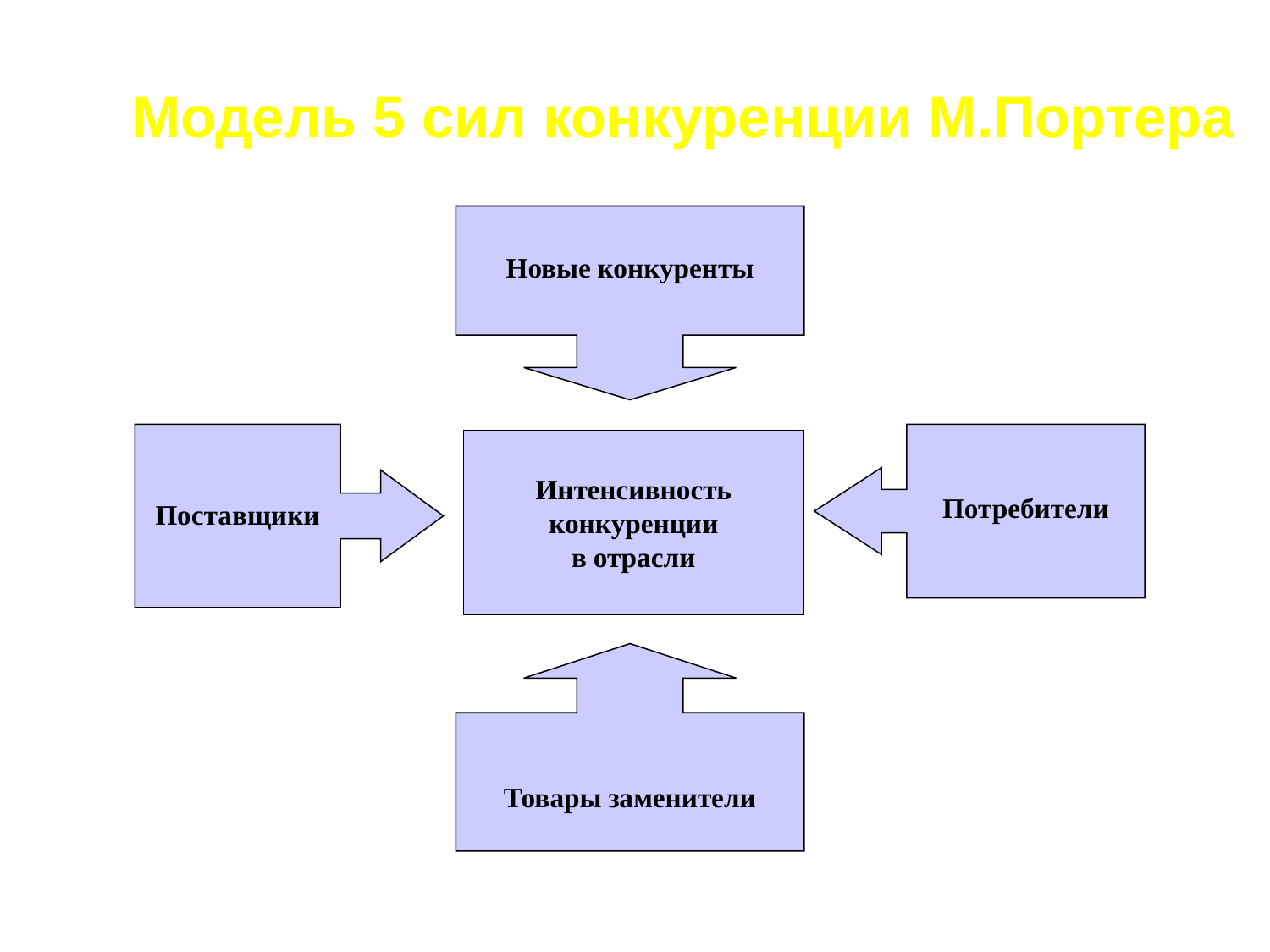

# Модель 5 сил конкуренции М.Портера

Новые конкуренты

Поставщики

Потребители

Интенсивность конкуренции
в отрасли

Товары заменители